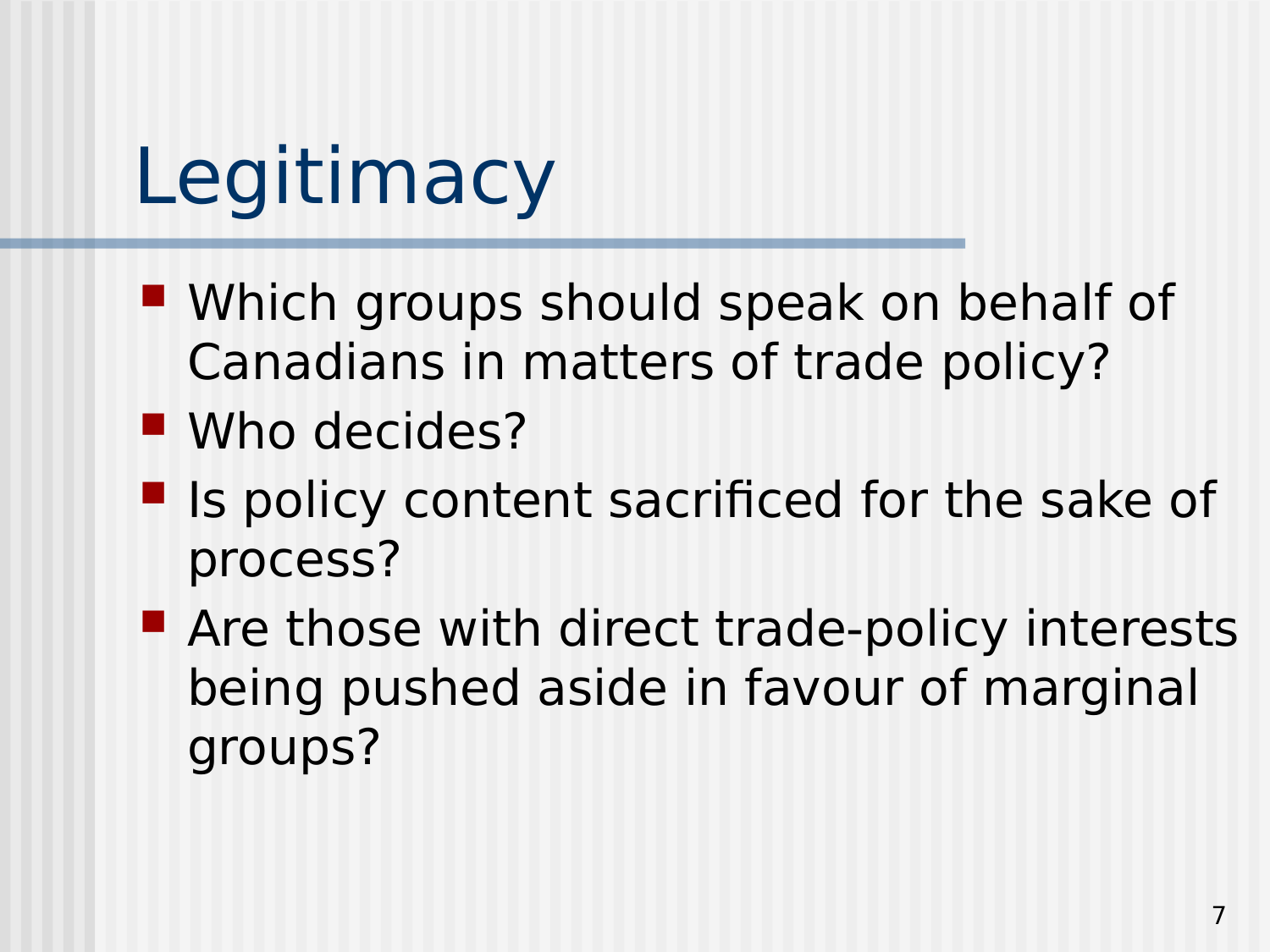

# Legitimacy
Which groups should speak on behalf of Canadians in matters of trade policy?
Who decides?
Is policy content sacrificed for the sake of process?
Are those with direct trade-policy interests being pushed aside in favour of marginal groups?
7